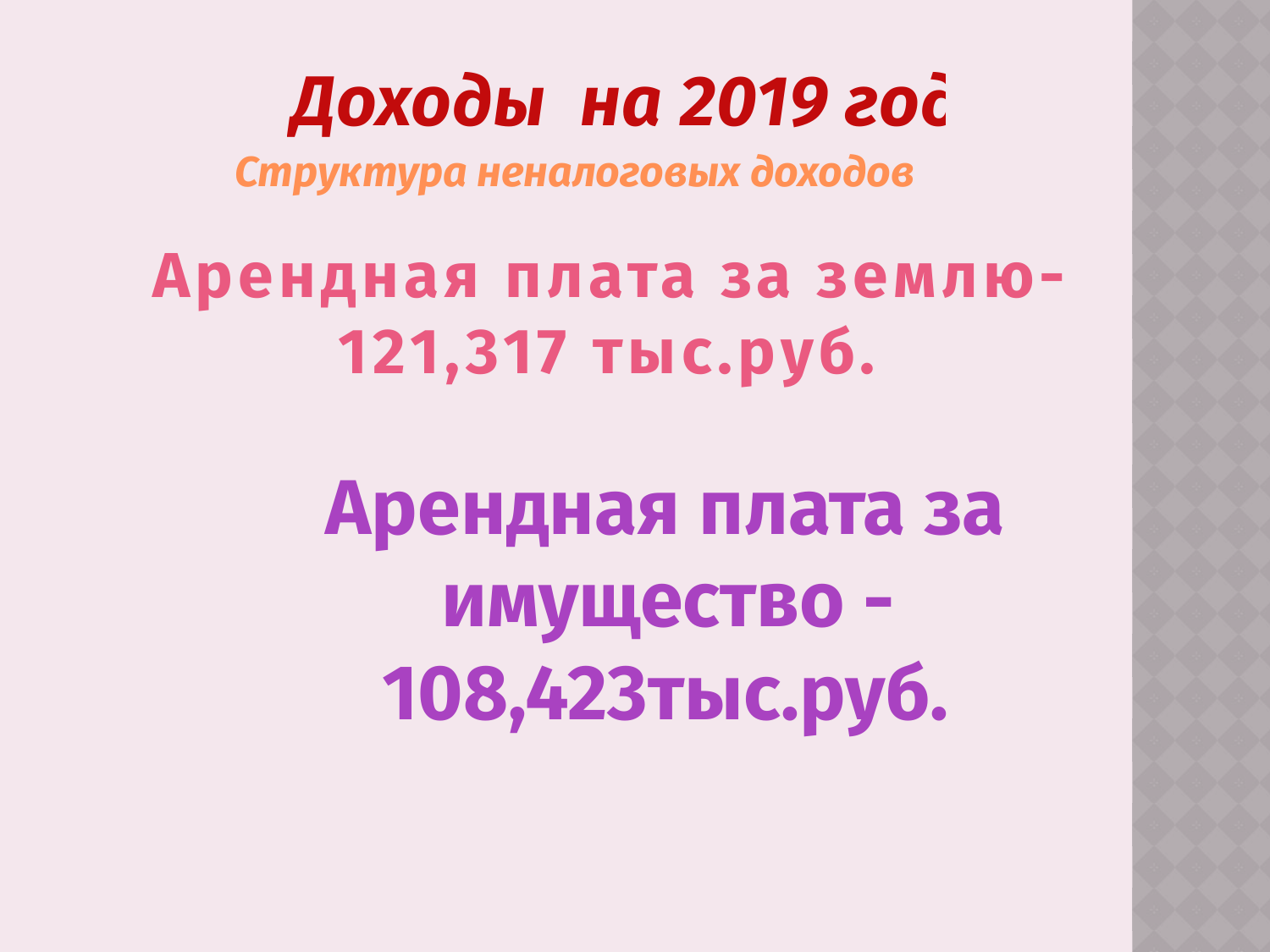

Доходы  на 2019 год
Структура неналоговых доходов
Арендная плата за землю-121,317 тыс.руб.

Арендная плата за имущество -108,423тыс.руб.